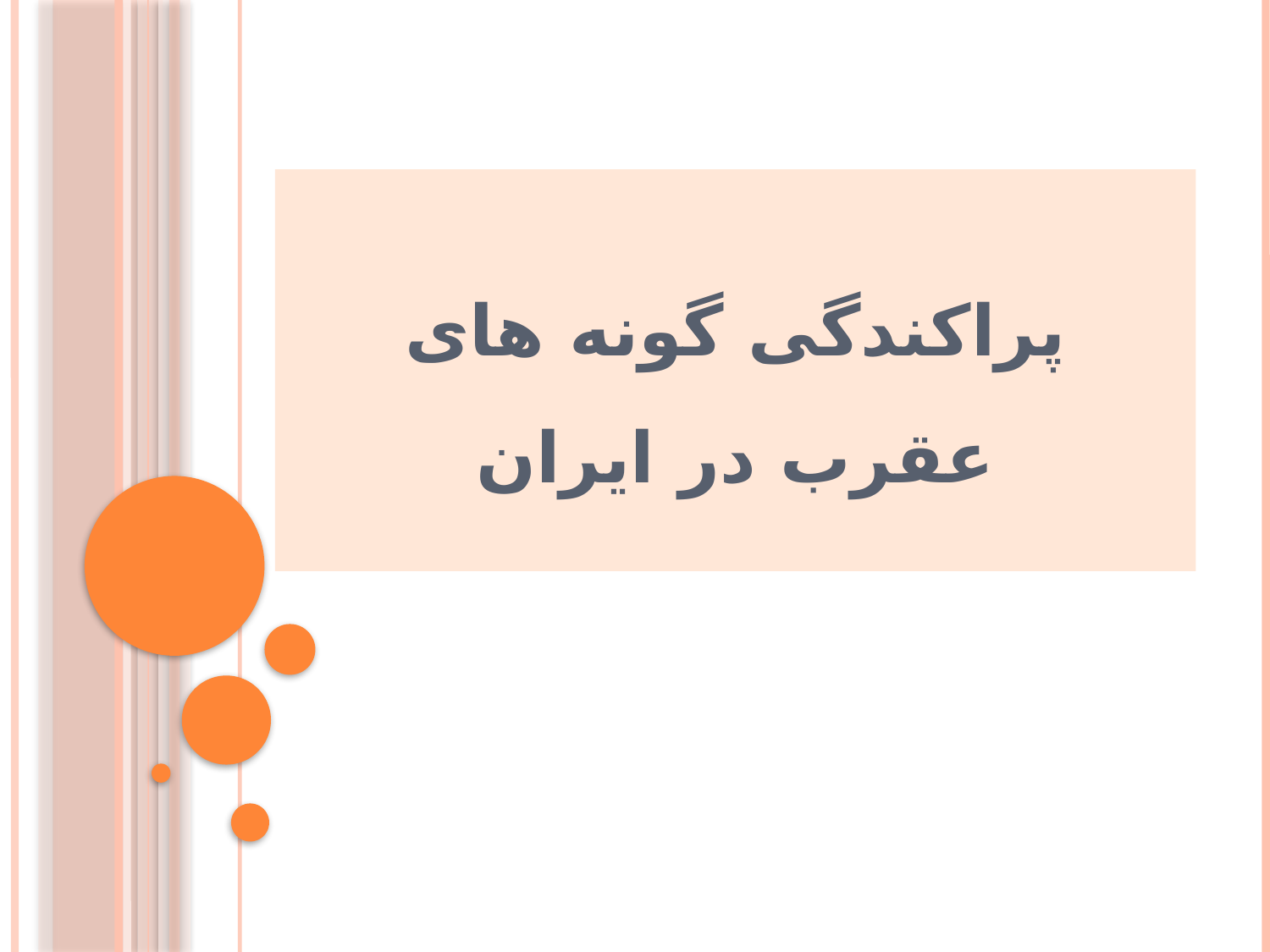

# پراکندگی گونه های عقرب در ایران